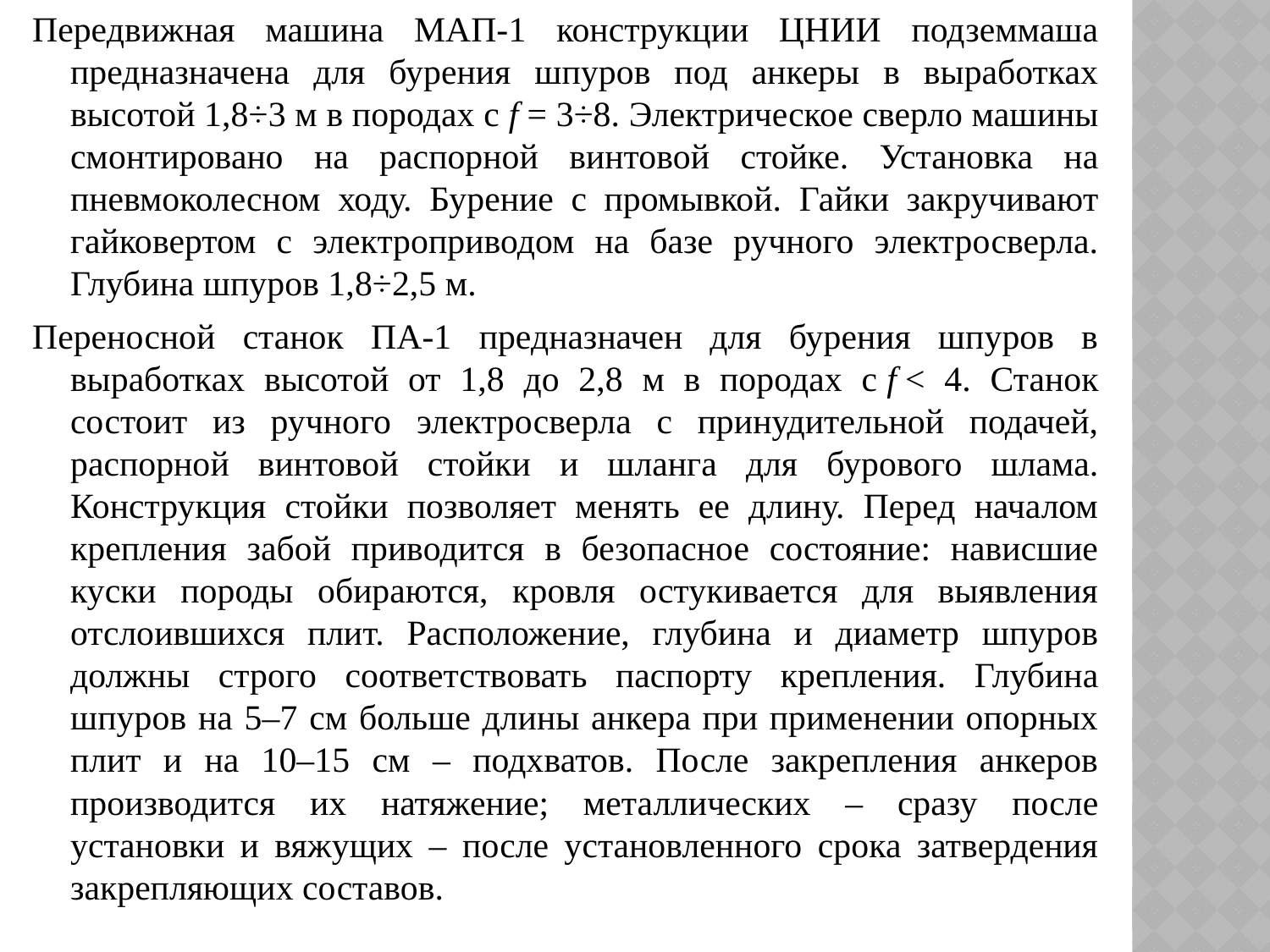

Передвижная машина МАП-1 конструкции ЦНИИ подземмаша предназначена для бурения шпуров под анкеры в выработках высотой 1,8÷3 м в породах с f = 3÷8. Электрическое сверло машины смонтировано на распорной винтовой стойке. Установка на пневмоколесном ходу. Бурение с промывкой. Гайки закручивают гайковертом с электроприводом на базе ручного электросверла. Глубина шпуров 1,8÷2,5 м.
Переносной станок ПА-1 предназначен для бурения шпуров в выработках высотой от 1,8 до 2,8 м в породах с f < 4. Станок состоит из ручного электросверла с принудительной подачей, распорной винтовой стойки и шланга для бурового шлама. Конструкция стойки позволяет менять ее длину. Перед началом крепления забой приводится в безопасное состояние: нависшие куски породы обираются, кровля остукивается для выявления отслоившихся плит. Расположение, глубина и диаметр шпуров должны строго соответствовать паспорту крепления. Глубина шпуров на 5–7 см больше длины анкера при применении опорных плит и на 10–15 см – подхватов. После закрепления анкеров производится их натяжение; металлических – сразу после установки и вяжущих – после установленного срока затвердения закрепляющих составов.